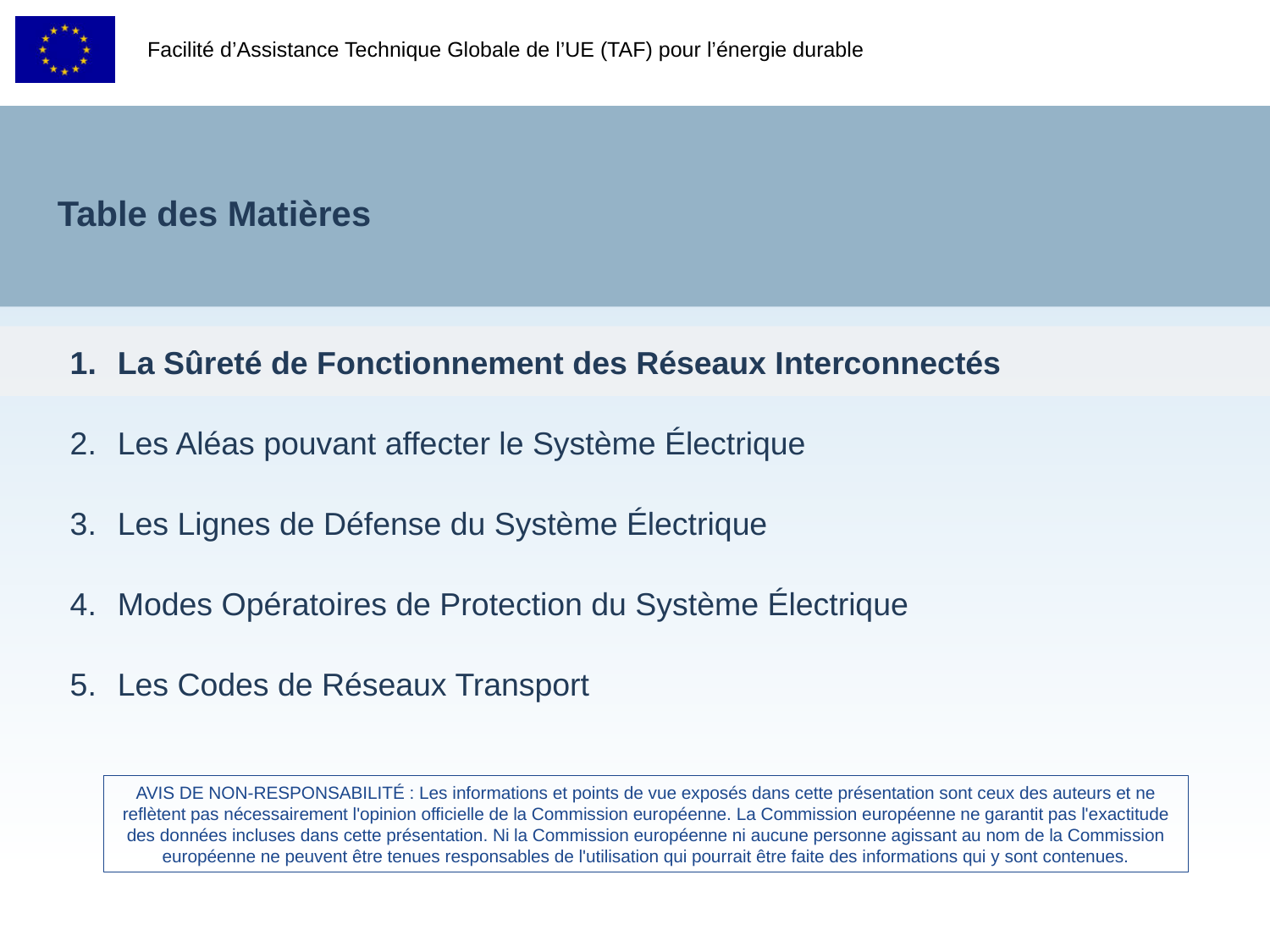

Table des Matières

La Sûreté de Fonctionnement des Réseaux Interconnectés
Les Aléas pouvant affecter le Système Électrique
Les Lignes de Défense du Système Électrique
Modes Opératoires de Protection du Système Électrique
Les Codes de Réseaux Transport
AVIS DE NON-RESPONSABILITÉ : Les informations et points de vue exposés dans cette présentation sont ceux des auteurs et ne reflètent pas nécessairement l'opinion officielle de la Commission européenne. La Commission européenne ne garantit pas l'exactitude des données incluses dans cette présentation. Ni la Commission européenne ni aucune personne agissant au nom de la Commission européenne ne peuvent être tenues responsables de l'utilisation qui pourrait être faite des informations qui y sont contenues.